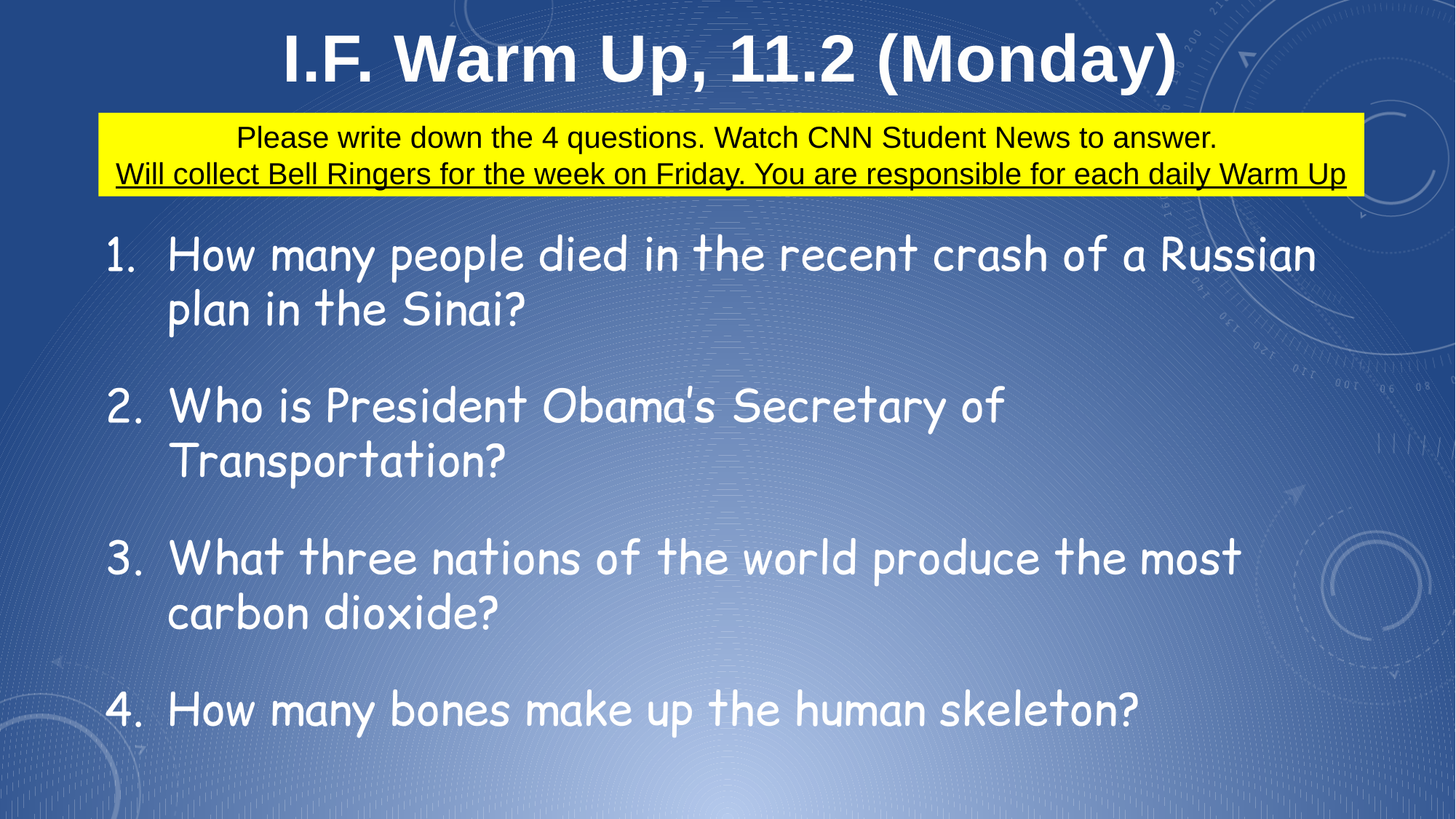

I.F. Warm Up, 11.2 (Monday)
Please write down the 4 questions. Watch CNN Student News to answer.
Will collect Bell Ringers for the week on Friday. You are responsible for each daily Warm Up
How many people died in the recent crash of a Russian plan in the Sinai?
Who is President Obama’s Secretary of Transportation?
What three nations of the world produce the most carbon dioxide?
How many bones make up the human skeleton?